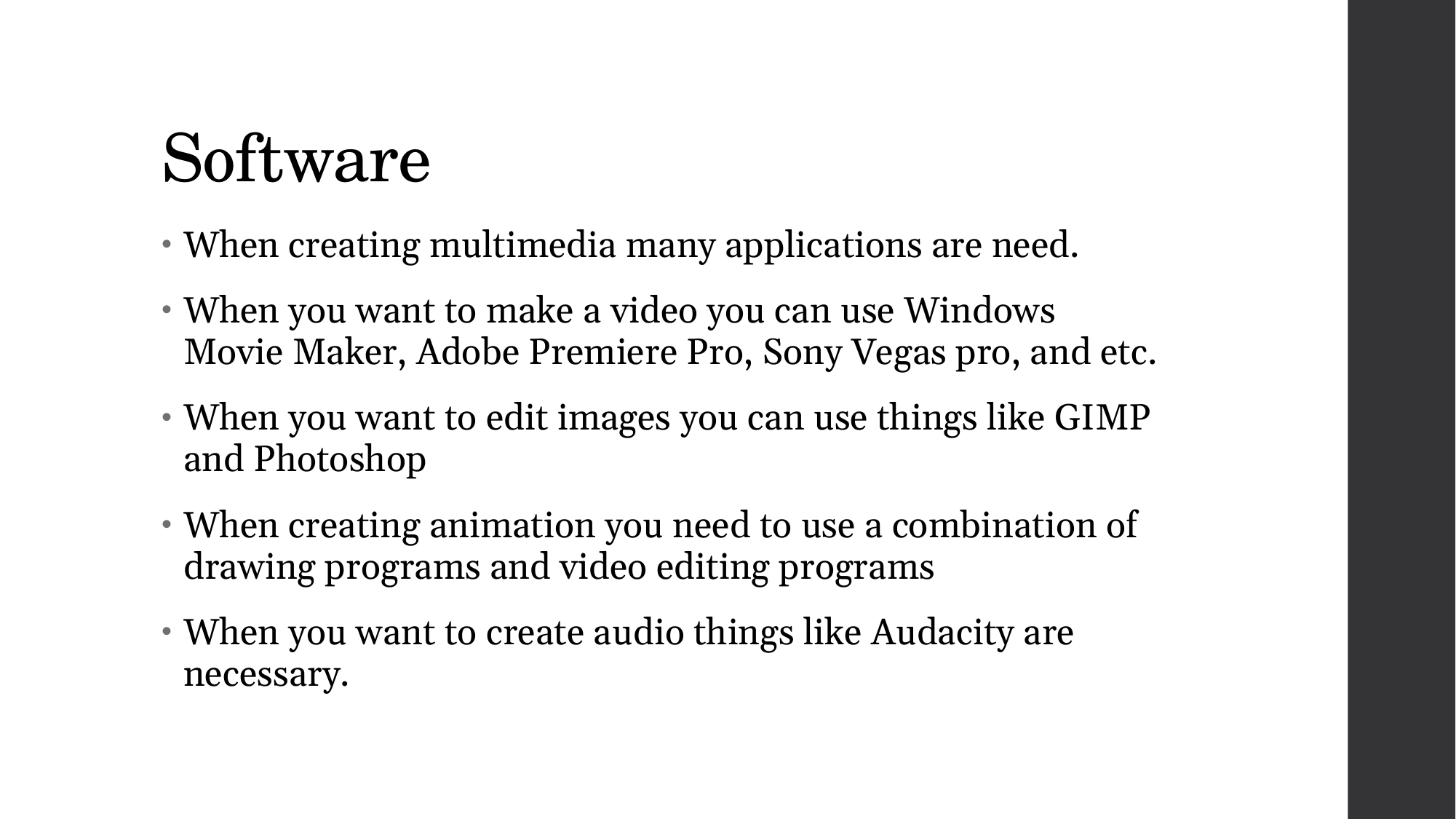

# Software
When creating multimedia many applications are need.
When you want to make a video you can use Windows Movie Maker, Adobe Premiere Pro, Sony Vegas pro, and etc.
When you want to edit images you can use things like GIMP and Photoshop
When creating animation you need to use a combination of drawing programs and video editing programs
When you want to create audio things like Audacity are necessary.